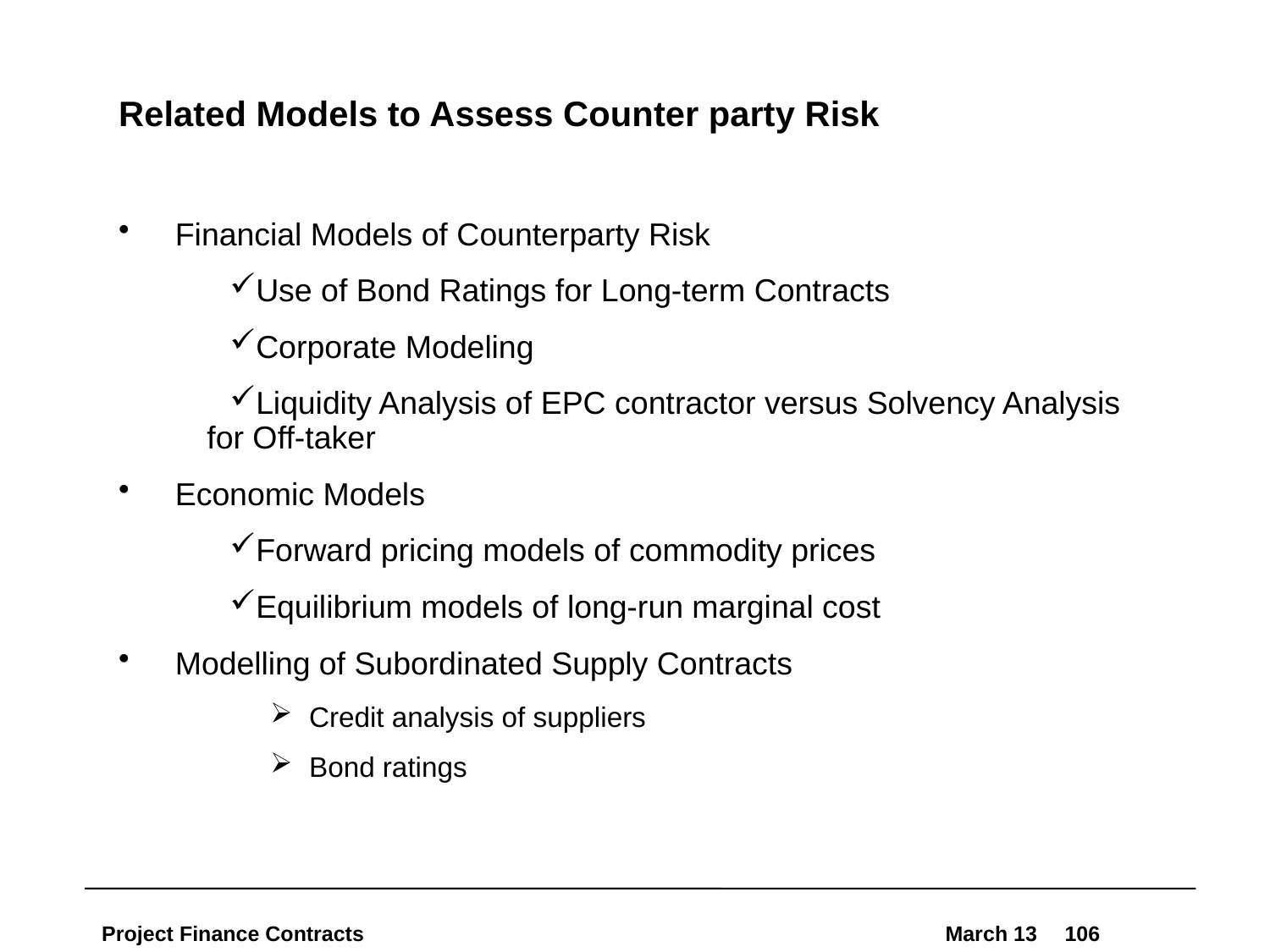

# Related Models to Assess Counter party Risk
Financial Models of Counterparty Risk
Use of Bond Ratings for Long-term Contracts
Corporate Modeling
Liquidity Analysis of EPC contractor versus Solvency Analysis for Off-taker
Economic Models
Forward pricing models of commodity prices
Equilibrium models of long-run marginal cost
Modelling of Subordinated Supply Contracts
Credit analysis of suppliers
Bond ratings